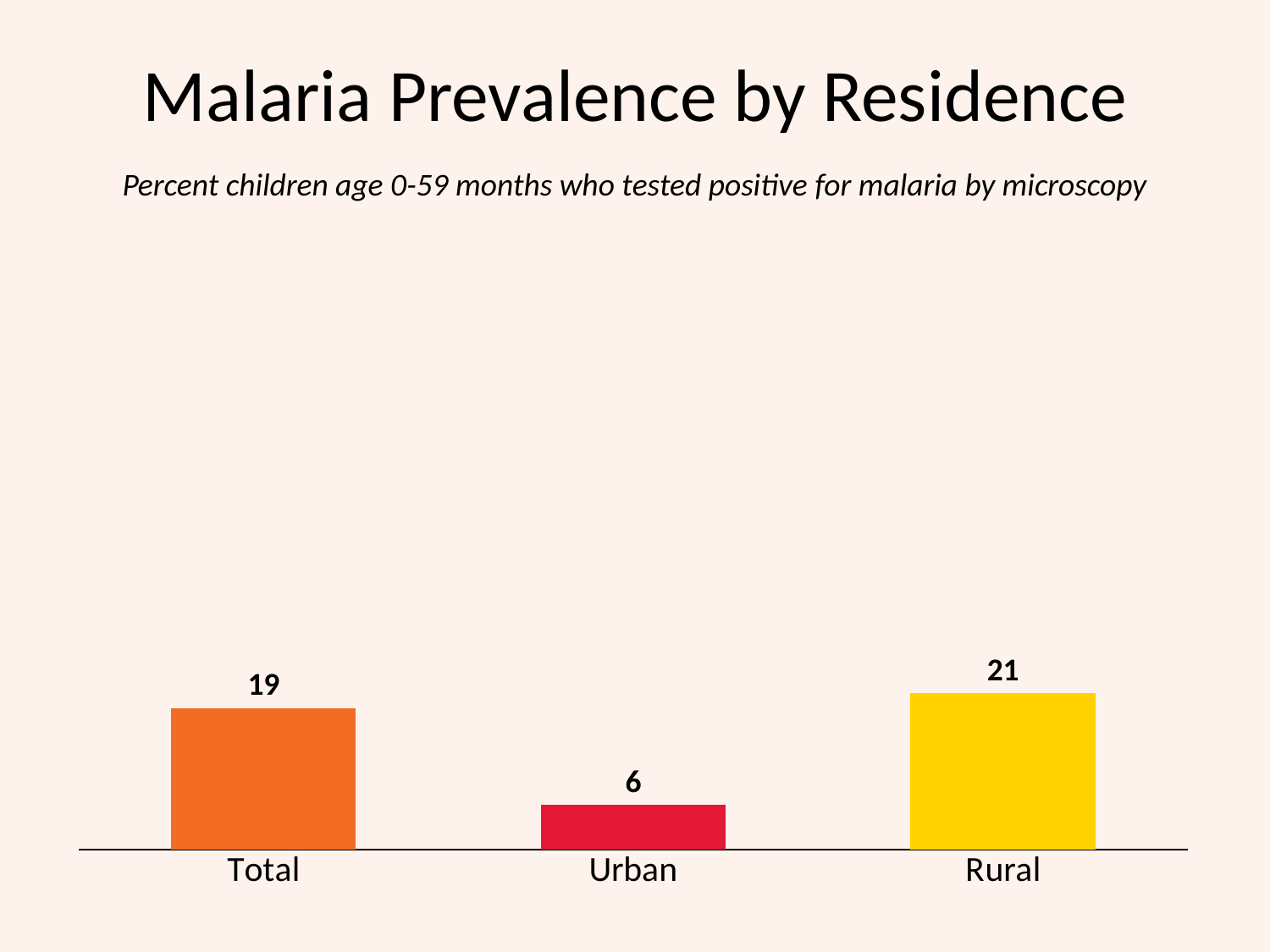

Malaria Prevalence by Residence
Percent children age 0-59 months who tested positive for malaria by microscopy

### Chart

| Category |  |
|---|---|
| Total | 19.0 |
| Urban | 6.0 |
| Rural | 21.0 |